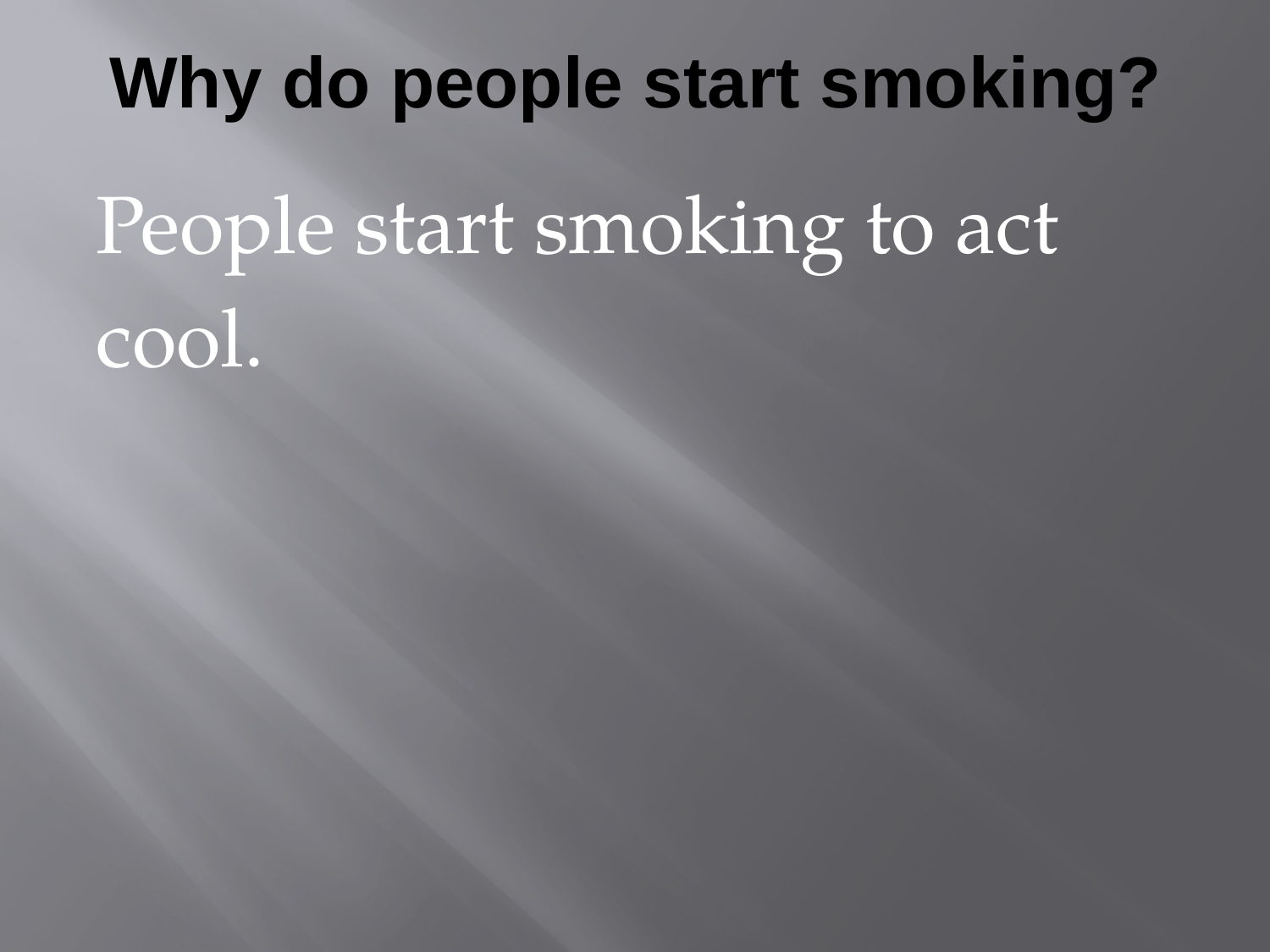

# Why do people start smoking?
People start smoking to act
cool.